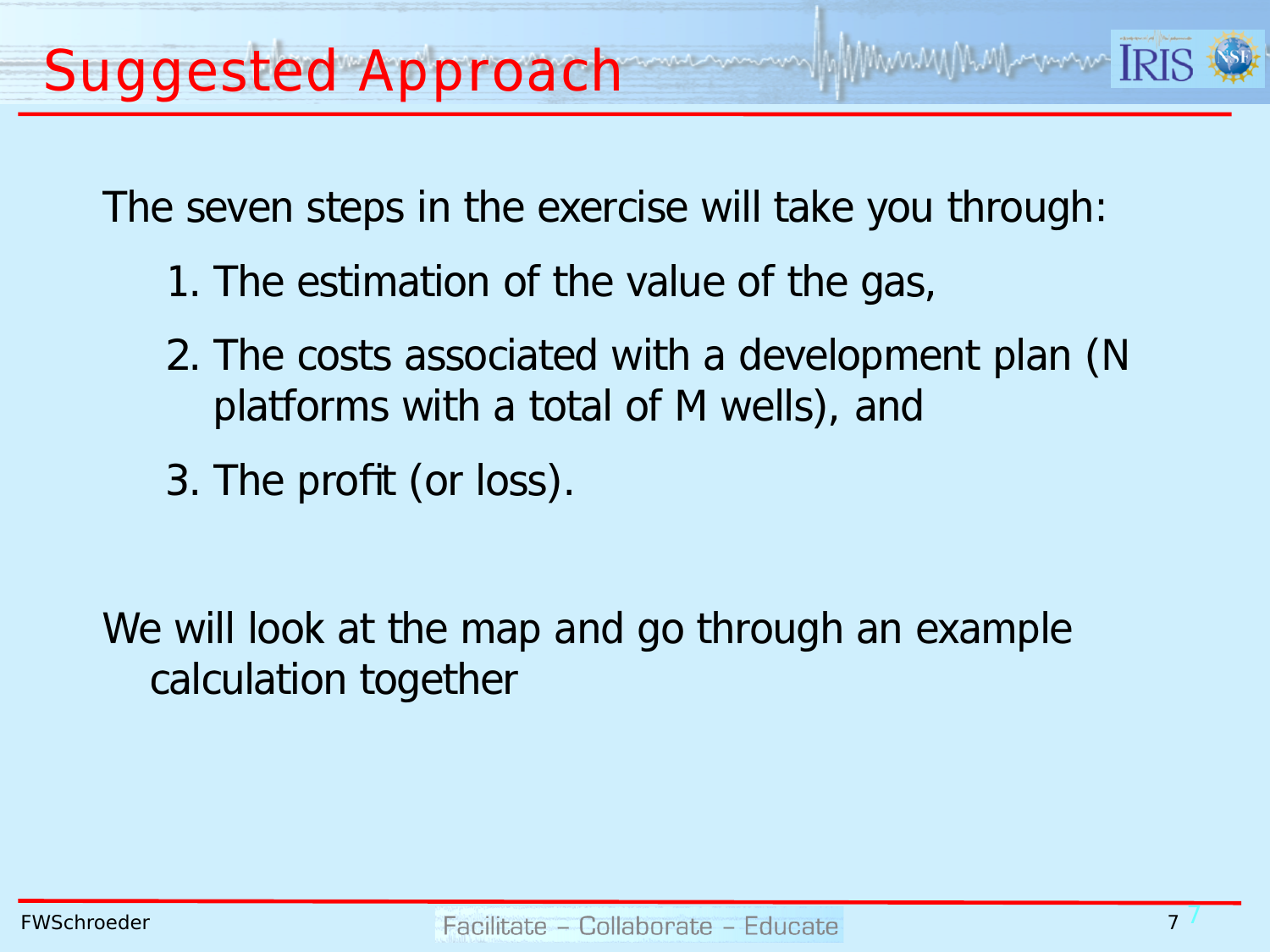

# Suggested Approach
The seven steps in the exercise will take you through:
1.	The estimation of the value of the gas,
2.	The costs associated with a development plan (N platforms with a total of M wells), and
The profit (or loss).

We will look at the map and go through an example calculation together
7